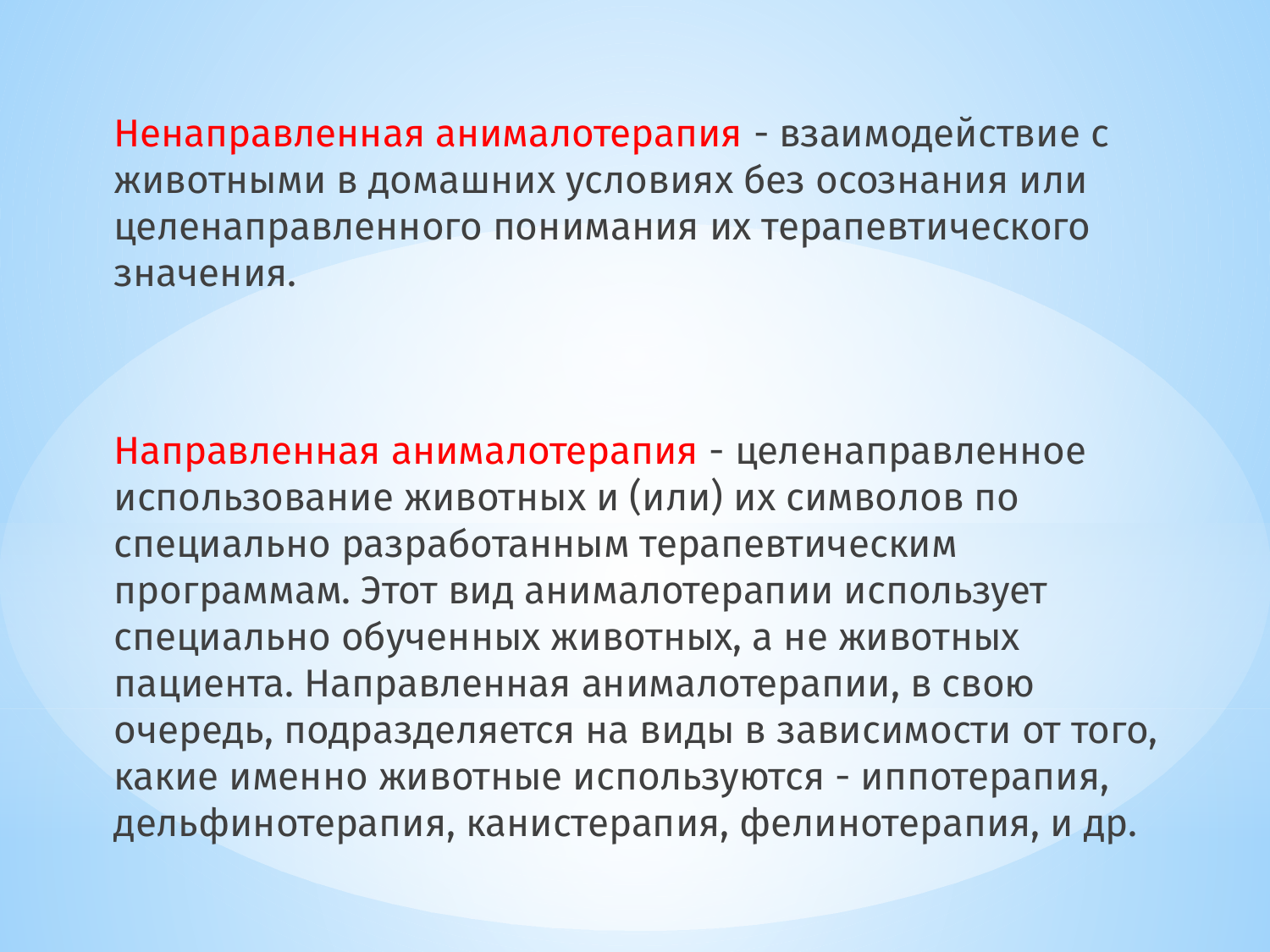

Ненаправленная анималотерапия - взаимодействие с животными в домашних условиях без осознания или целенаправленного понимания их терапевтического значения.

Направленная анималотерапия - целенаправленное использование животных и (или) их символов по специально разработанным терапевтическим программам. Этот вид анималотерапии использует специально обученных животных, а не животных пациента. Направленная анималотерапии, в свою очередь, подразделяется на виды в зависимости от того, какие именно животные используются - иппотерапия, дельфинотерапия, канистерапия, фелинотерапия, и др.